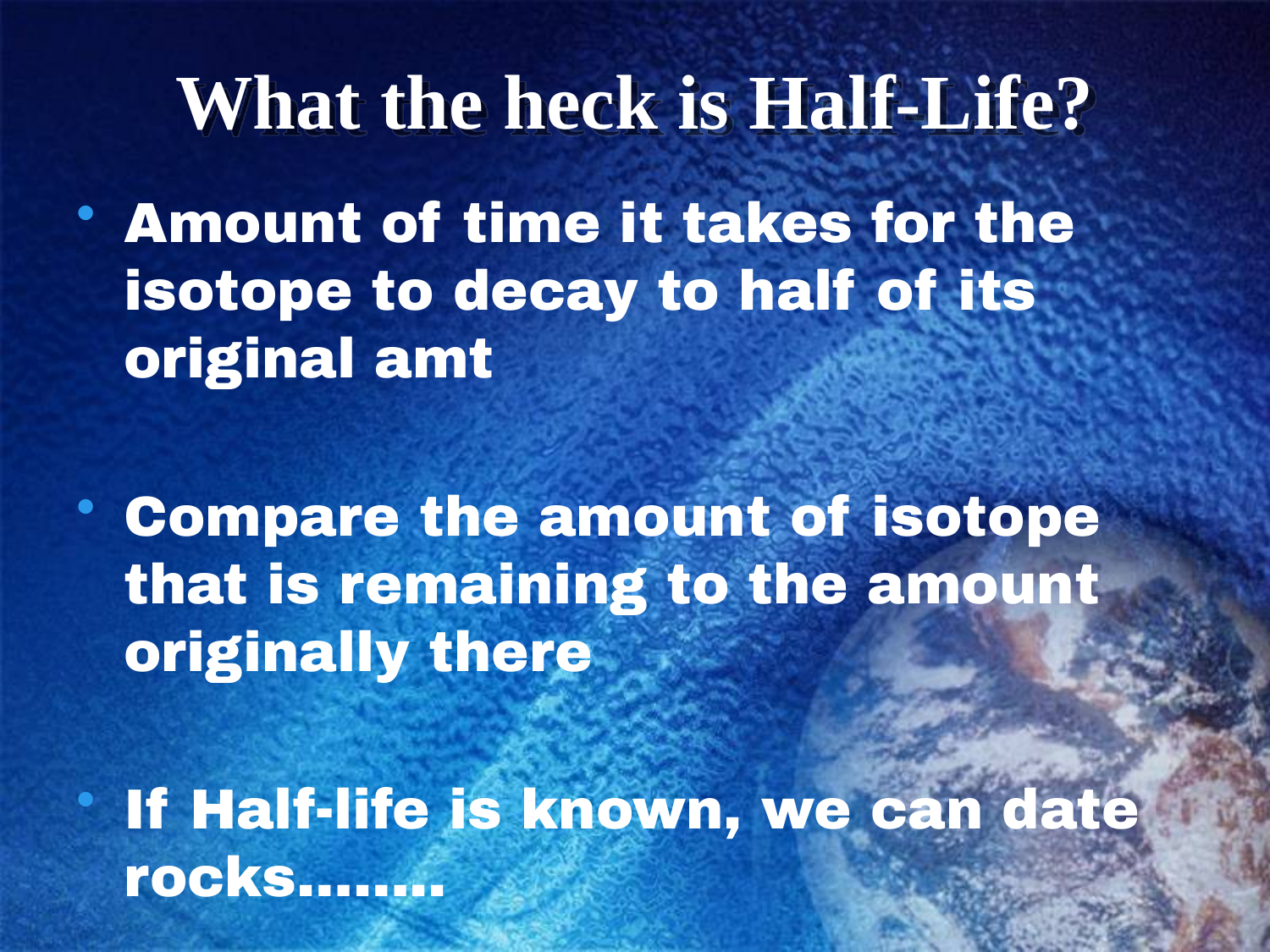

# What the heck is Half-Life?
Amount of time it takes for the isotope to decay to half of its original amt

Compare the amount of isotope that is remaining to the amount originally there

If Half-life is known, we can date rocks……..